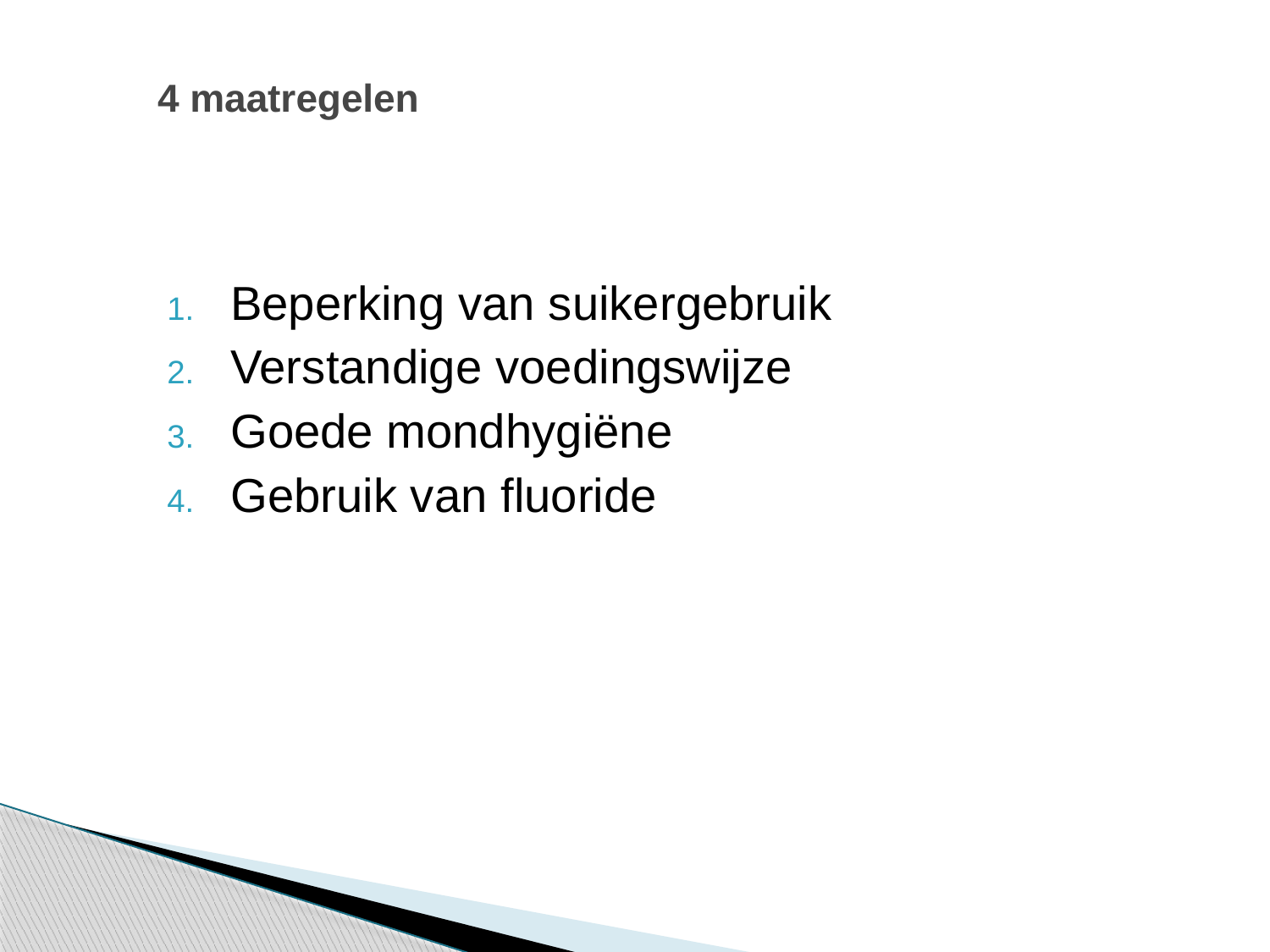

# 4 maatregelen
Beperking van suikergebruik
Verstandige voedingswijze
Goede mondhygiëne
Gebruik van fluoride